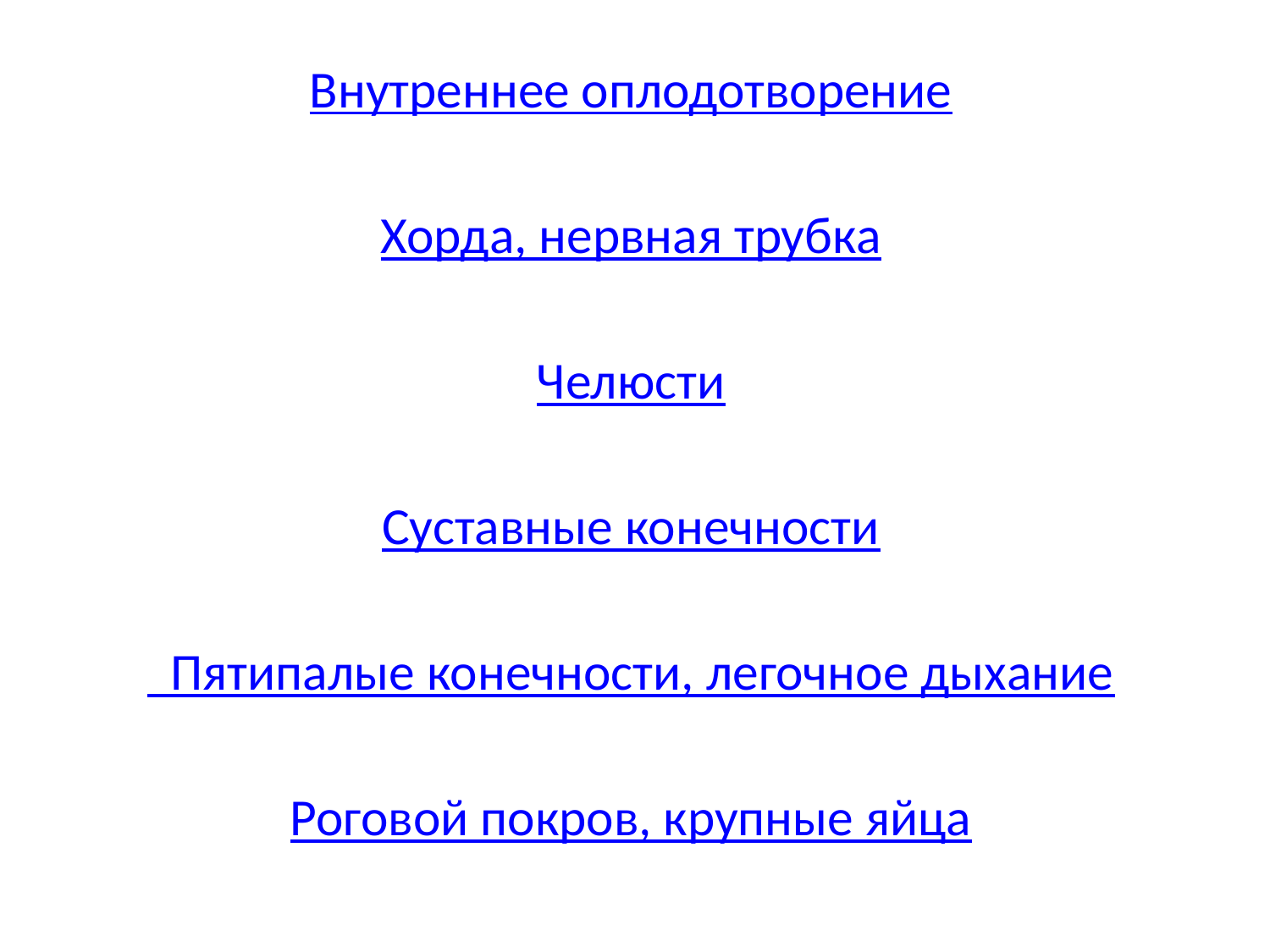

Внутреннее оплодотворение

Хорда, нервная трубка

Челюсти

Суставные конечности

  Пятипалые конечности, легочное дыхание

Роговой покров, крупные яйца